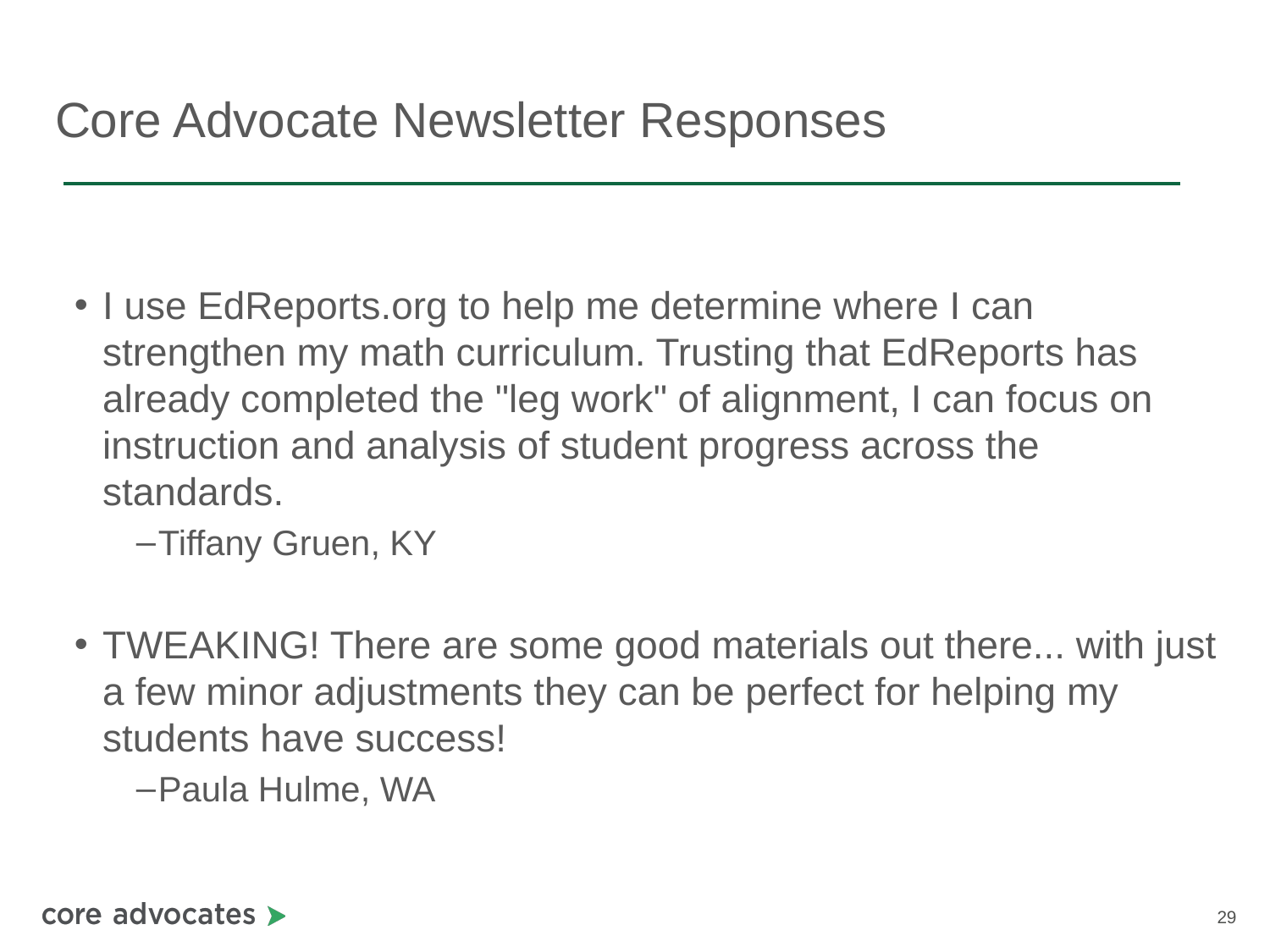

# Core Advocate Newsletter Responses

I use EdReports.org to help me determine where I can strengthen my math curriculum. Trusting that EdReports has already completed the "leg work" of alignment, I can focus on instruction and analysis of student progress across the standards.
Tiffany Gruen, KY

TWEAKING! There are some good materials out there... with just a few minor adjustments they can be perfect for helping my students have success!
Paula Hulme, WA